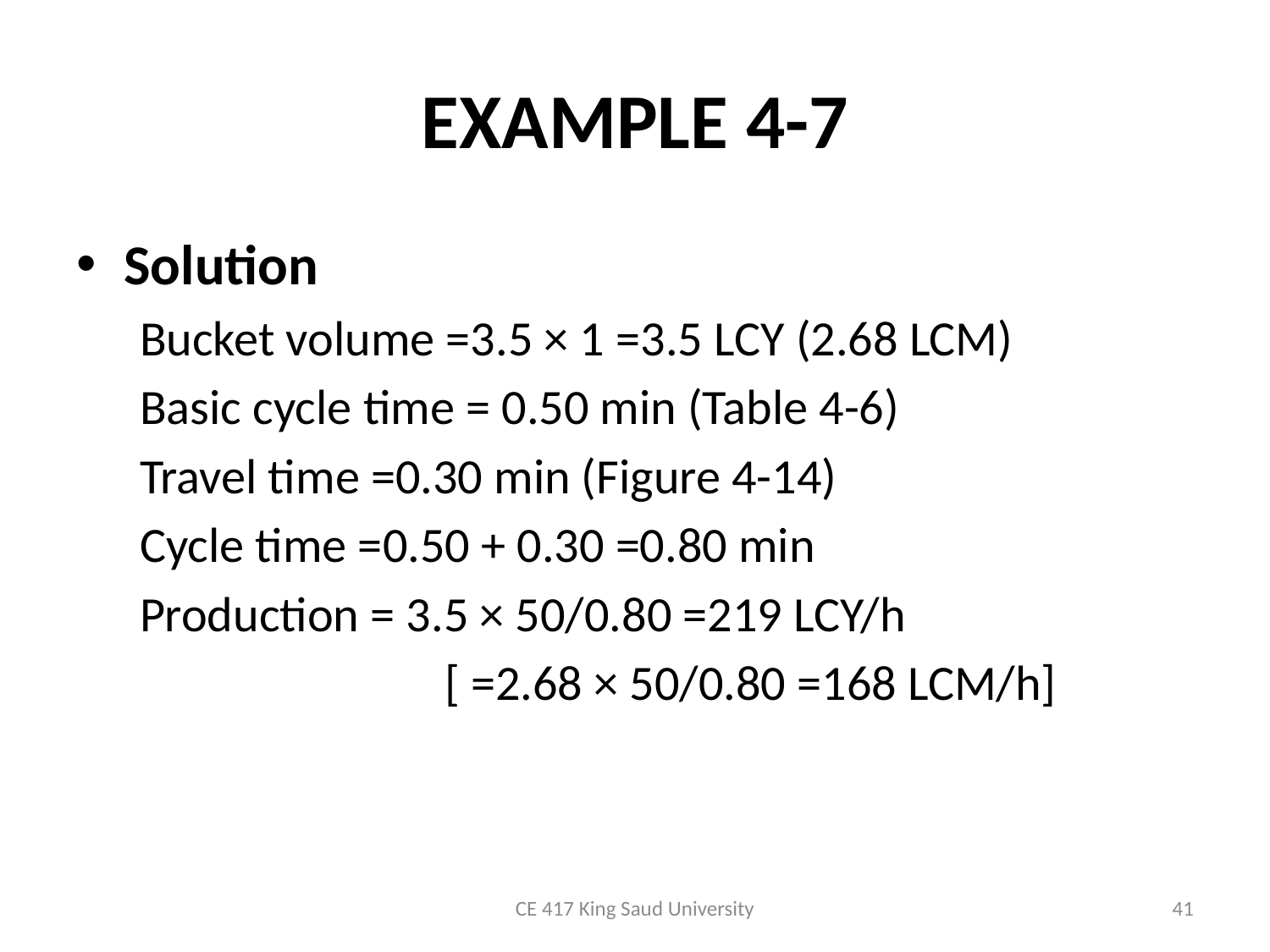

# EXAMPLE 4-7
Solution
Bucket volume =3.5 × 1 =3.5 LCY (2.68 LCM)
Basic cycle time = 0.50 min (Table 4-6)
Travel time =0.30 min (Figure 4-14)
Cycle time =0.50 + 0.30 =0.80 min
Production = 3.5 × 50/0.80 =219 LCY/h
   			 [ =2.68 × 50/0.80 =168 LCM/h]
CE 417 King Saud University
41